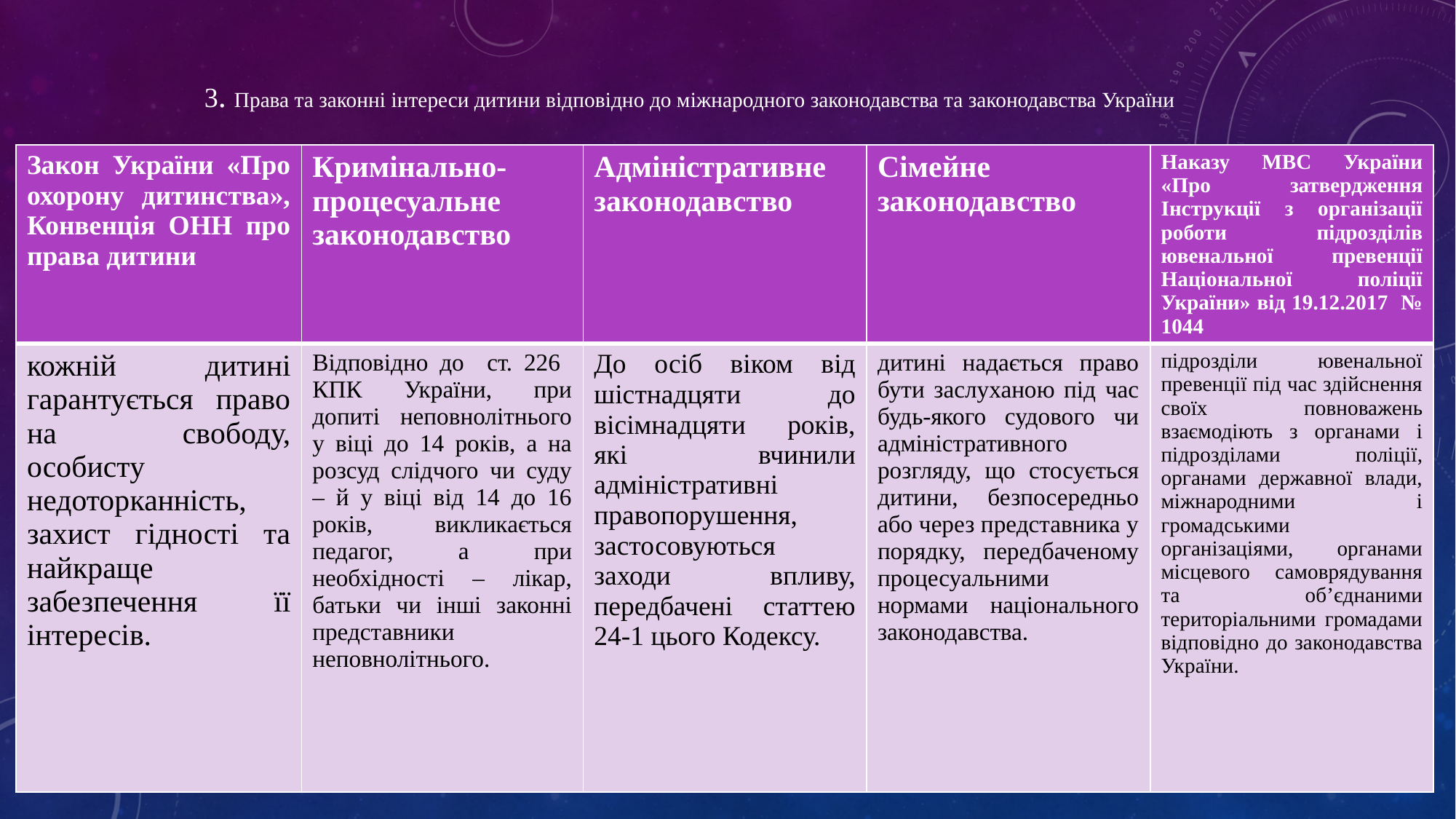

# 3. Права та законні інтереси дитини відповідно до міжнародного законодавства та законодавства України
| Закон України «Про охорону дитинства», Конвенція ОНН про права дитини | Кримінально-процесуальне законодавство | Адміністративне законодавство | Сімейне законодавство | Наказу МВС України «Про затвердження Інструкції з організації роботи підрозділів ювенальної превенції Національної поліції України» від 19.12.2017 № 1044 |
| --- | --- | --- | --- | --- |
| кожній дитині гарантується право на свободу, особисту недоторканність, захист гідності та найкраще забезпечення її інтересів. | Відповідно до ст. 226 КПК України, при допиті неповнолітнього у віці до 14 років, а на розсуд слідчого чи суду – й у віці від 14 до 16 років, викликається педагог, а при необхідності – лікар, батьки чи інші законні представники неповнолітнього. | До осіб віком від шістнадцяти до вісімнадцяти років, які вчинили адміністративні правопорушення, застосовуються заходи впливу, передбачені статтею 24-1 цього Кодексу. | дитині надається право бути заслуханою під час будь-якого судового чи адміністративного розгляду, що стосується дитини, безпосередньо або через представника у порядку, передбаченому процесуальними нормами національного законодавства. | підрозділи ювенальної превенції під час здійснення своїх повноважень взаємодіють з органами і підрозділами поліції, органами державної влади, міжнародними і громадськими організаціями, органами місцевого самоврядування та об’єднаними територіальними громадами відповідно до законодавства України. |